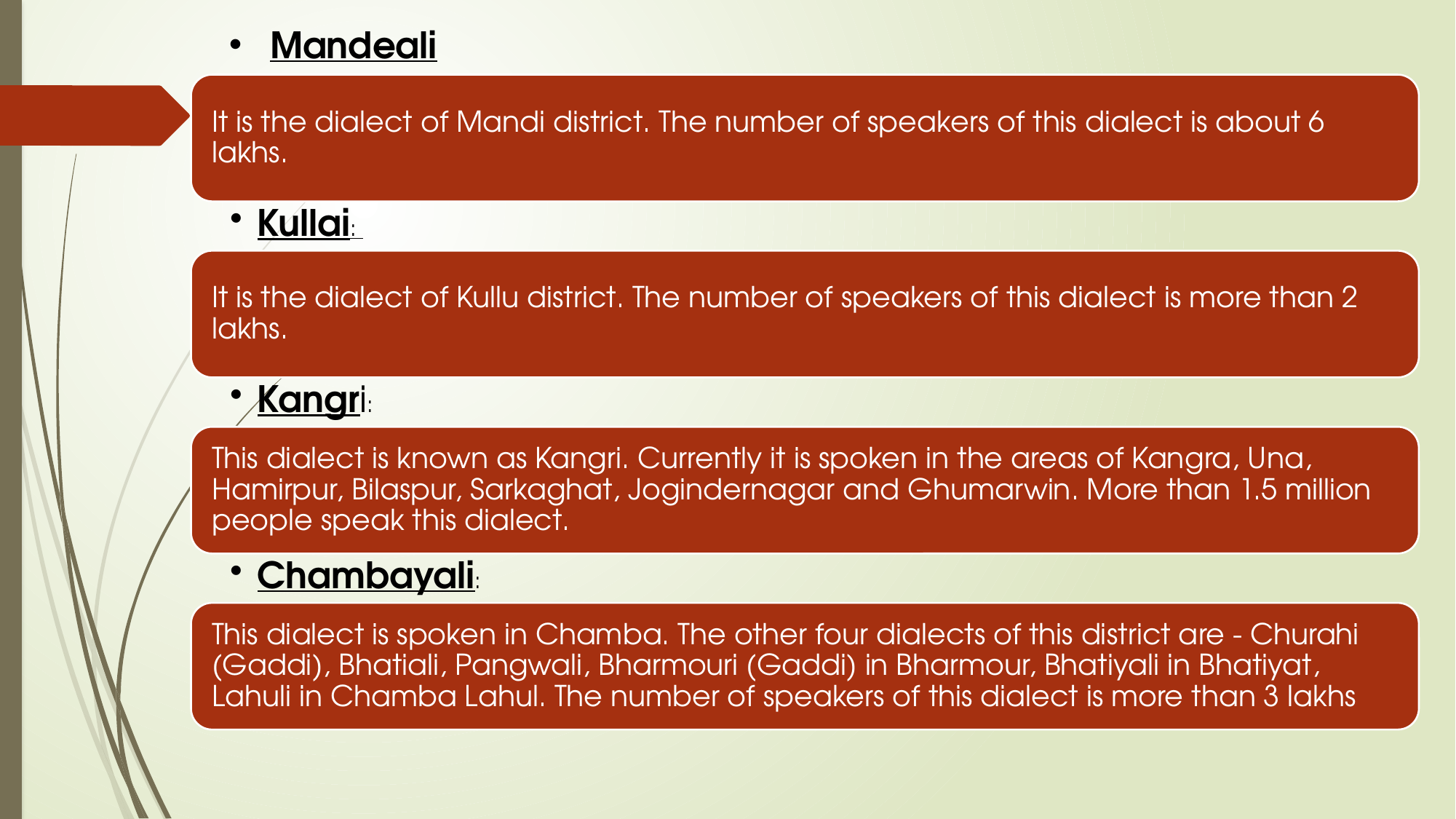

It is the dialect of Mandi district. The number of speakers of this dialect is about 6 lakhs.
Kullai:
It is the dialect of Kullu district. The number of speakers of this dialect is more than 2 lakhs.
Kangri:
This dialect is known as Kangri. Currently it is spoken in the areas of Kangra, Una, Hamirpur, Bilaspur, Sarkaghat, Jogindernagar and Ghumarwin. More than 1.5 million people speak this dialect.
Chambayali:
This dialect is spoken in Chamba. The other four dialects of this district are - Churahi (Gaddi), Bhatiali, Pangwali, Bharmouri (Gaddi) in Bharmour, Bhatiyali in Bhatiyat, Lahuli in Chamba Lahul. The number of speakers of this dialect is more than 3 lakhs
Mandeali